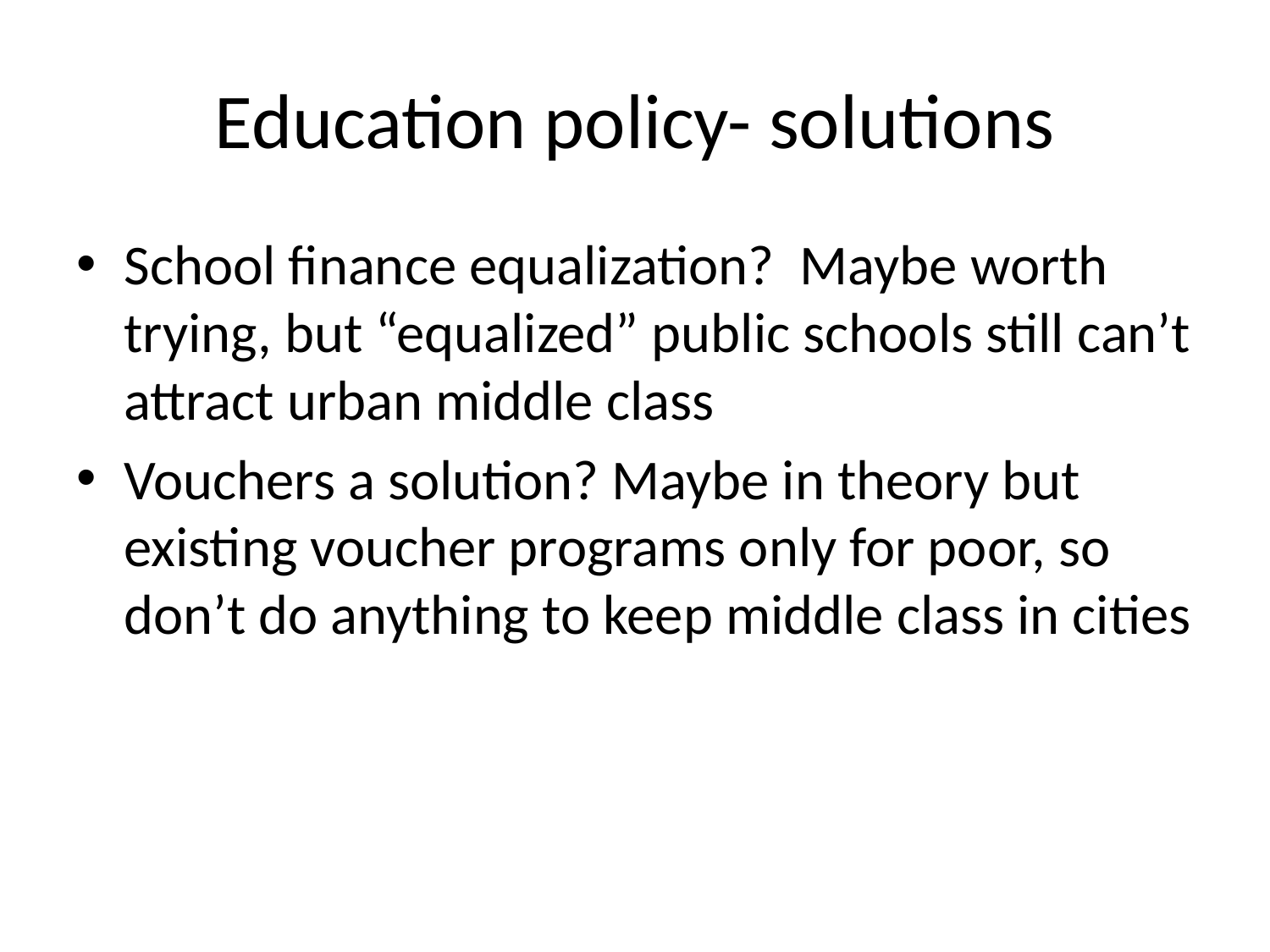

# Education policy- solutions
School finance equalization?  Maybe worth trying, but “equalized” public schools still can’t attract urban middle class
Vouchers a solution? Maybe in theory but existing voucher programs only for poor, so don’t do anything to keep middle class in cities